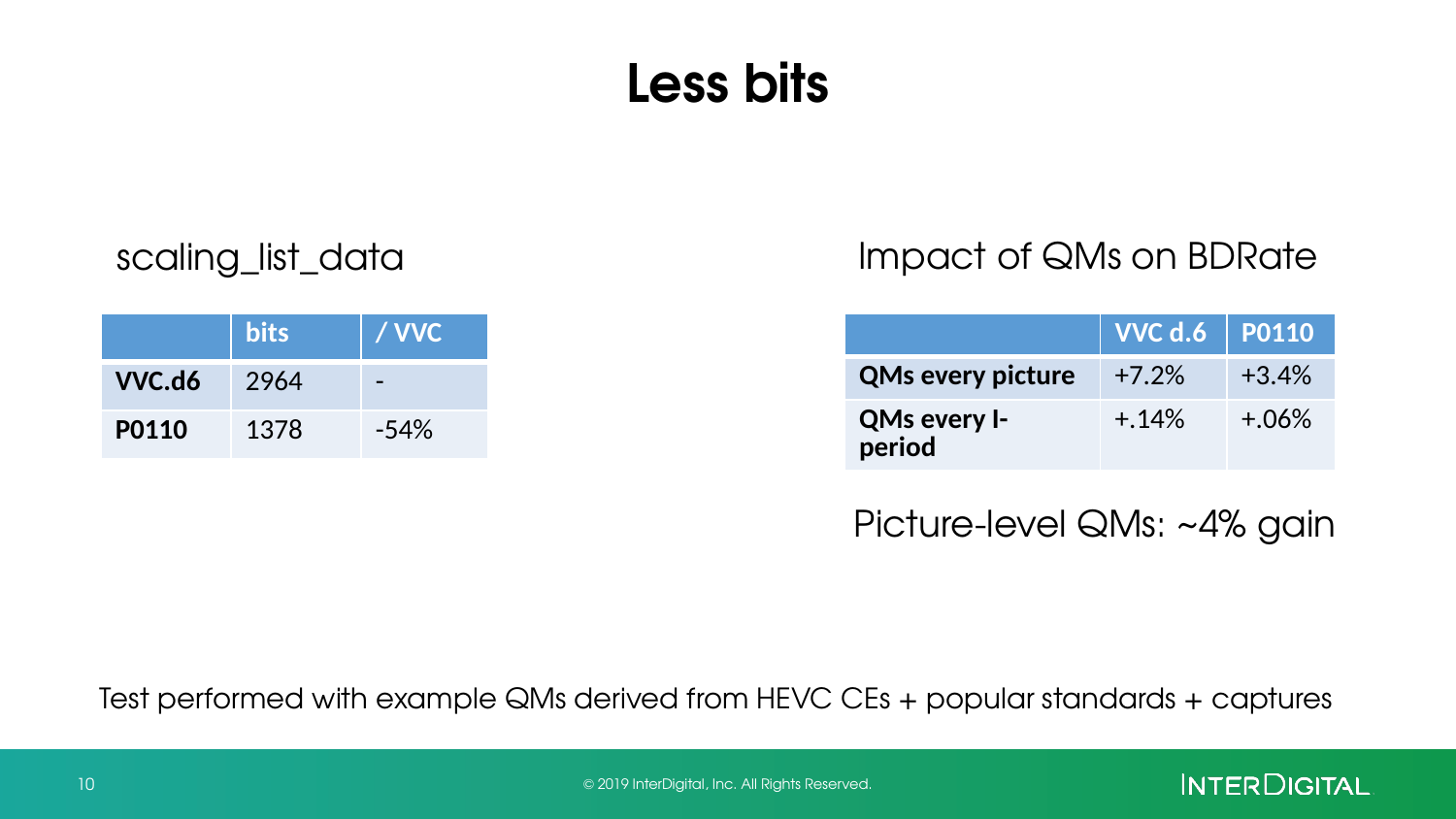

Less bits
Impact of QMs on BDRate
scaling_list_data
|  | bits | / VVC |
| --- | --- | --- |
| VVC.d6 | 2964 | - |
| P0110 | 1378 | -54% |
|  | VVC d.6 | P0110 |
| --- | --- | --- |
| QMs every picture | +7.2% | +3.4% |
| QMs every I-period | +.14% | +.06% |
Picture-level QMs: ~4% gain
Test performed with example QMs derived from HEVC CEs + popular standards + captures
10
© 2019 InterDigital, Inc. All Rights Reserved.